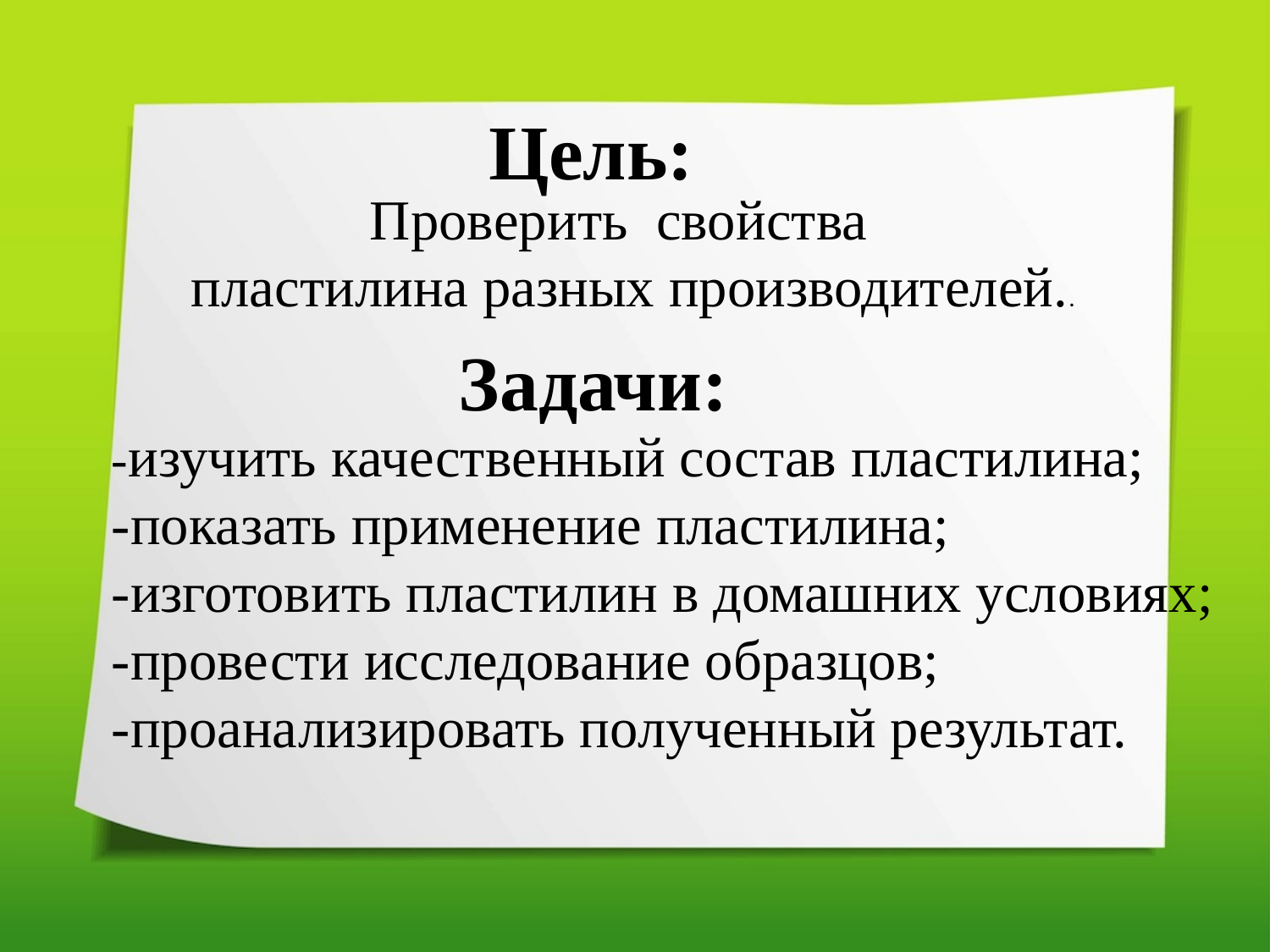

Цель:
Проверить  свойства
пластилина разных производителей..
Задачи:
-изучить качественный состав пластилина;
-показать применение пластилина;
-изготовить пластилин в домашних условиях;
-провести исследование образцов;
-проанализировать полученный результат.